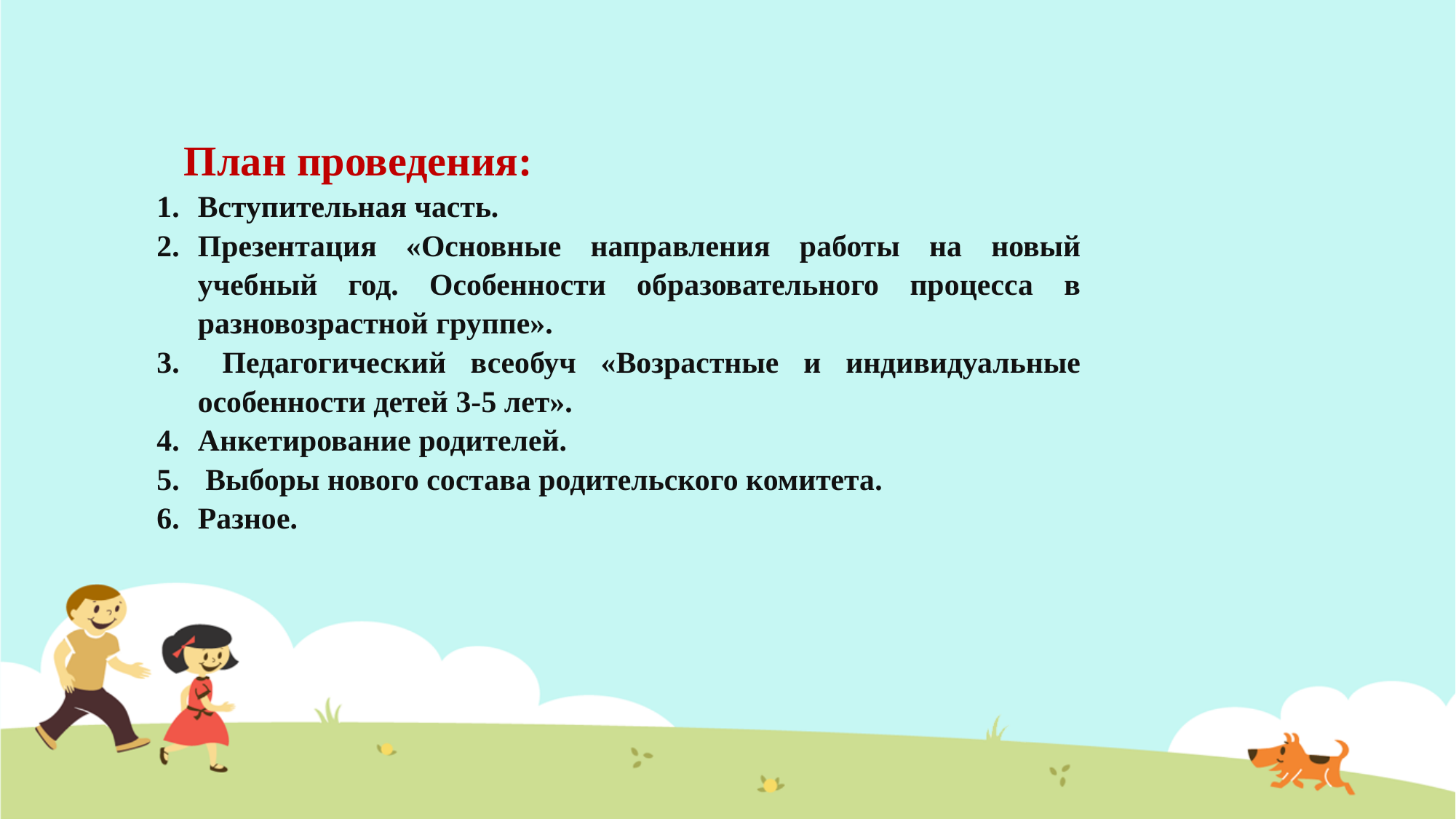

План проведения:
Вступительная часть.
Презентация «Основные направления работы на новый учебный год. Особенности образовательного процесса в разновозрастной группе».
 Педагогический всеобуч «Возрастные и индивидуальные особенности детей 3-5 лет».
Анкетирование родителей.
 Выборы нового состава родительского комитета.
Разное.